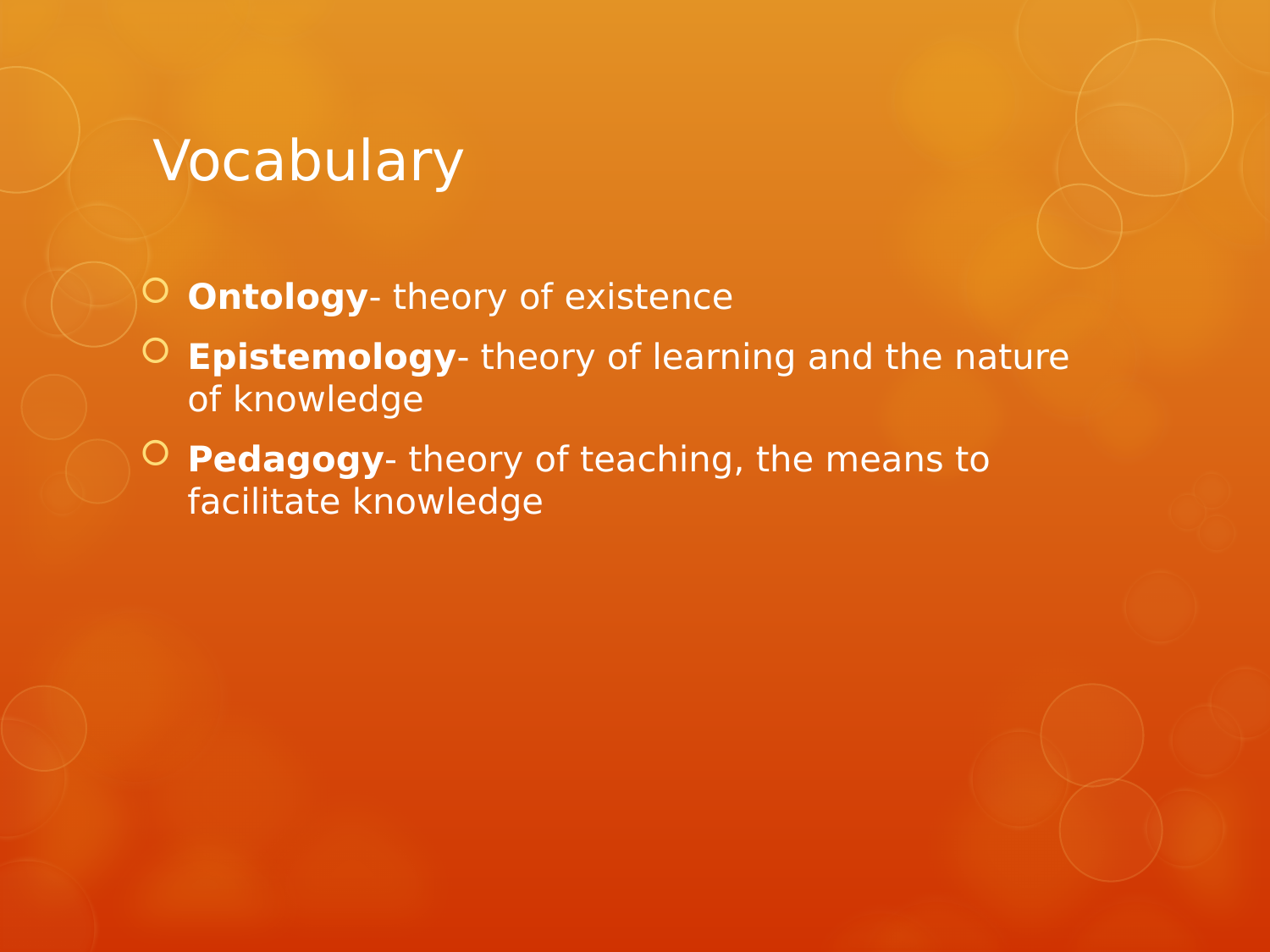

# Vocabulary
Ontology- theory of existence
Epistemology- theory of learning and the nature of knowledge
Pedagogy- theory of teaching, the means to facilitate knowledge